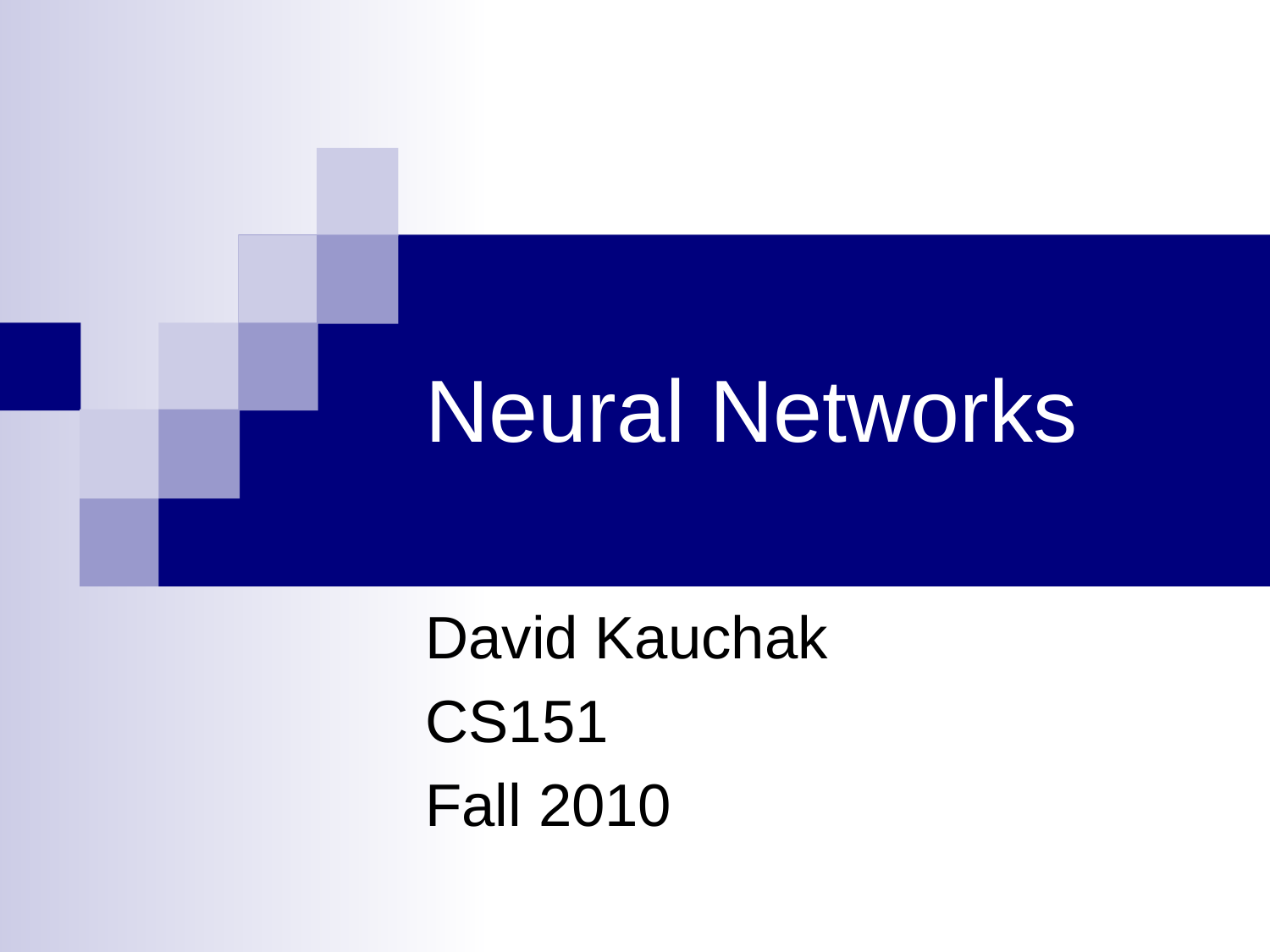

# Neural Networks
David Kauchak
CS151
Fall 2010